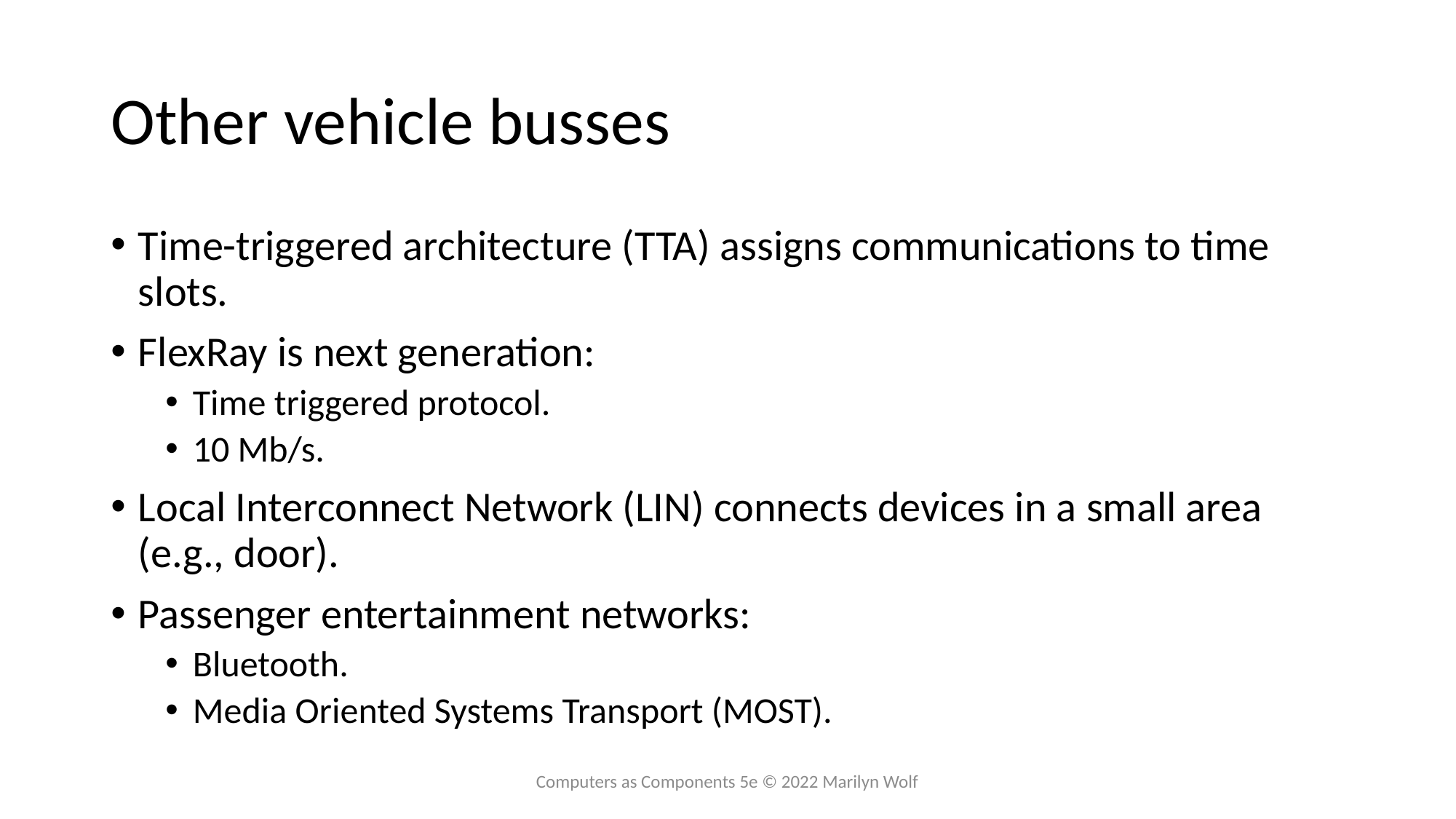

# Other vehicle busses
Time-triggered architecture (TTA) assigns communications to time slots.
FlexRay is next generation:
Time triggered protocol.
10 Mb/s.
Local Interconnect Network (LIN) connects devices in a small area (e.g., door).
Passenger entertainment networks:
Bluetooth.
Media Oriented Systems Transport (MOST).
Computers as Components 5e © 2022 Marilyn Wolf